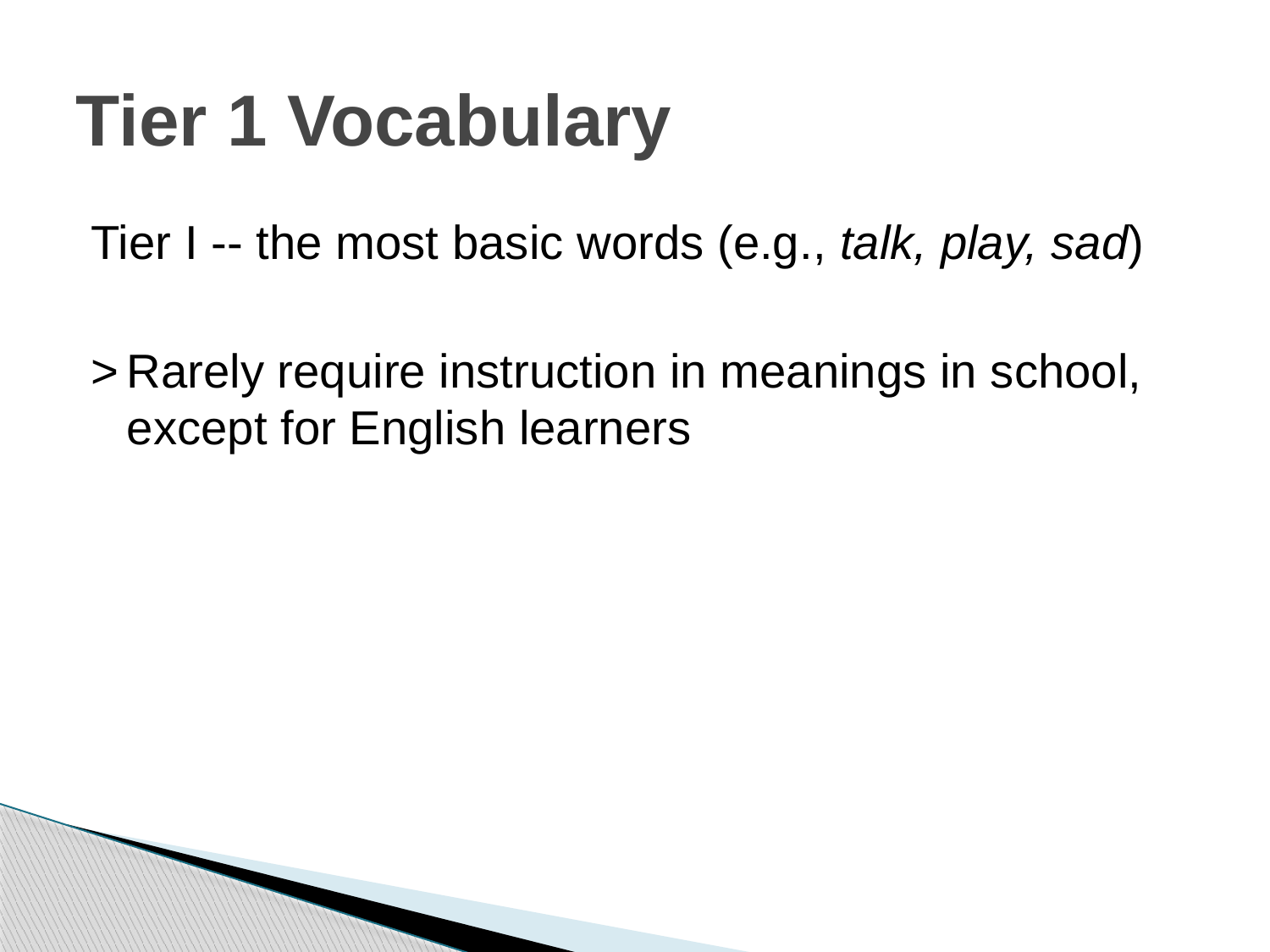

# Tier 1 Vocabulary
Tier I -- the most basic words (e.g., talk, play, sad)

>	Rarely require instruction in meanings in school, except for English learners